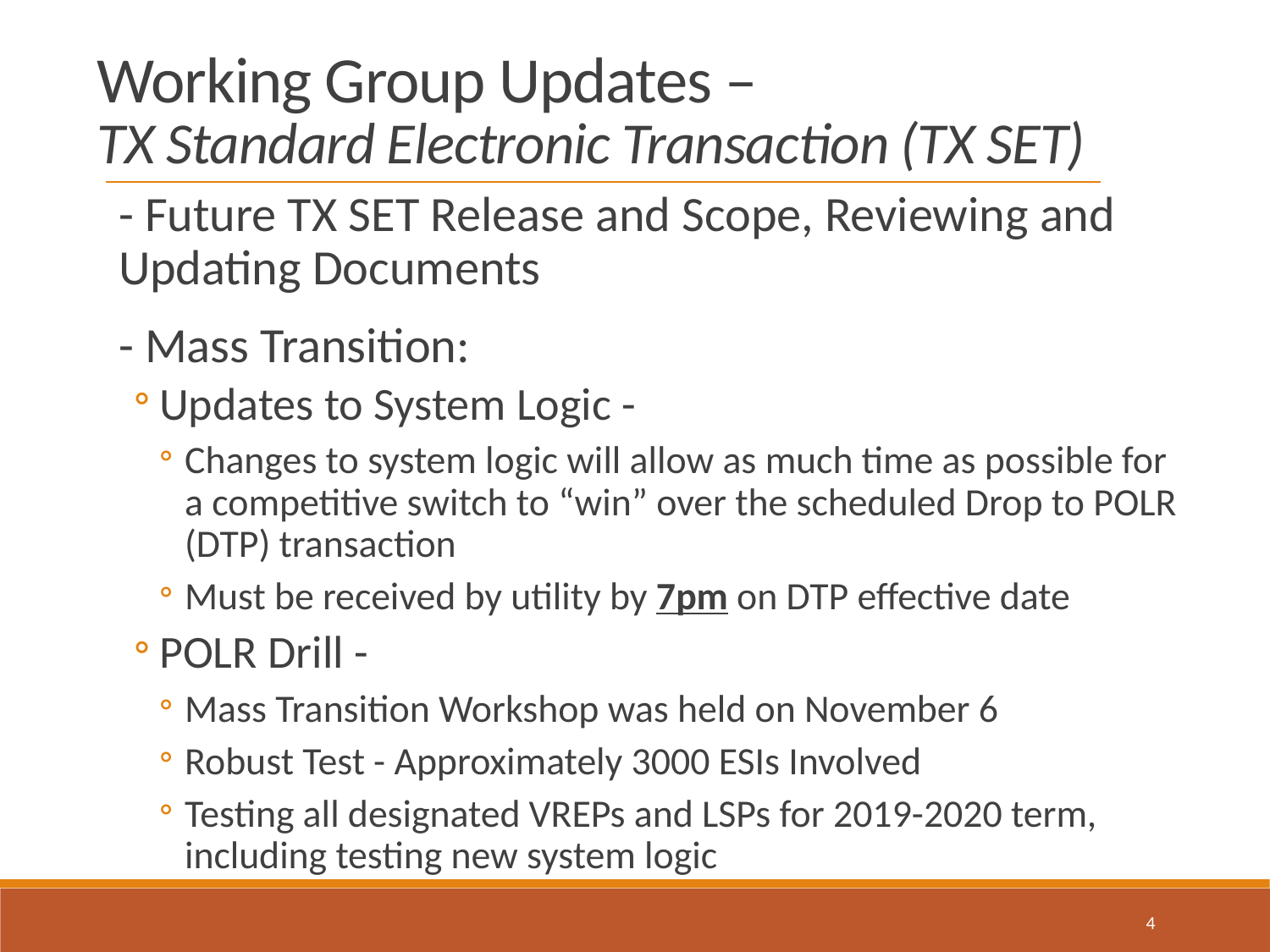

Working Group Updates –
TX Standard Electronic Transaction (TX SET)
- Future TX SET Release and Scope, Reviewing and Updating Documents
- Mass Transition:
Updates to System Logic -
Changes to system logic will allow as much time as possible for a competitive switch to “win” over the scheduled Drop to POLR (DTP) transaction
Must be received by utility by 7pm on DTP effective date
POLR Drill -
Mass Transition Workshop was held on November 6
Robust Test - Approximately 3000 ESIs Involved
Testing all designated VREPs and LSPs for 2019-2020 term, including testing new system logic
4